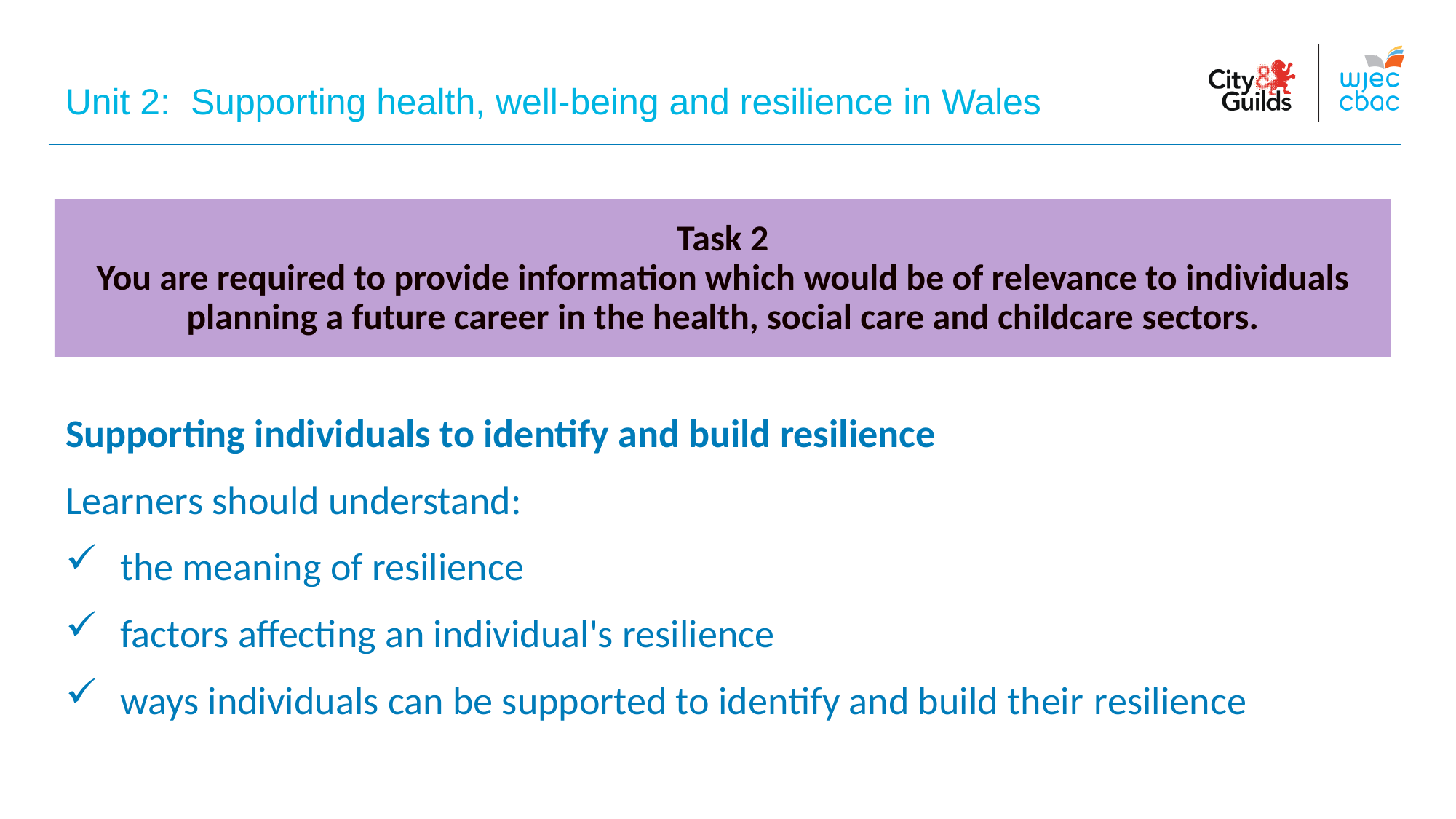

Unit 2:  Supporting health, well-being and resilience in Wales
Task 2
You are required to provide information which would be of relevance to individuals planning a future career in the health, social care and childcare sectors.
Supporting individuals to identify and build resilience
Learners should understand:
the meaning of resilience
factors affecting an individual's resilience
ways individuals can be supported to identify and build their resilience